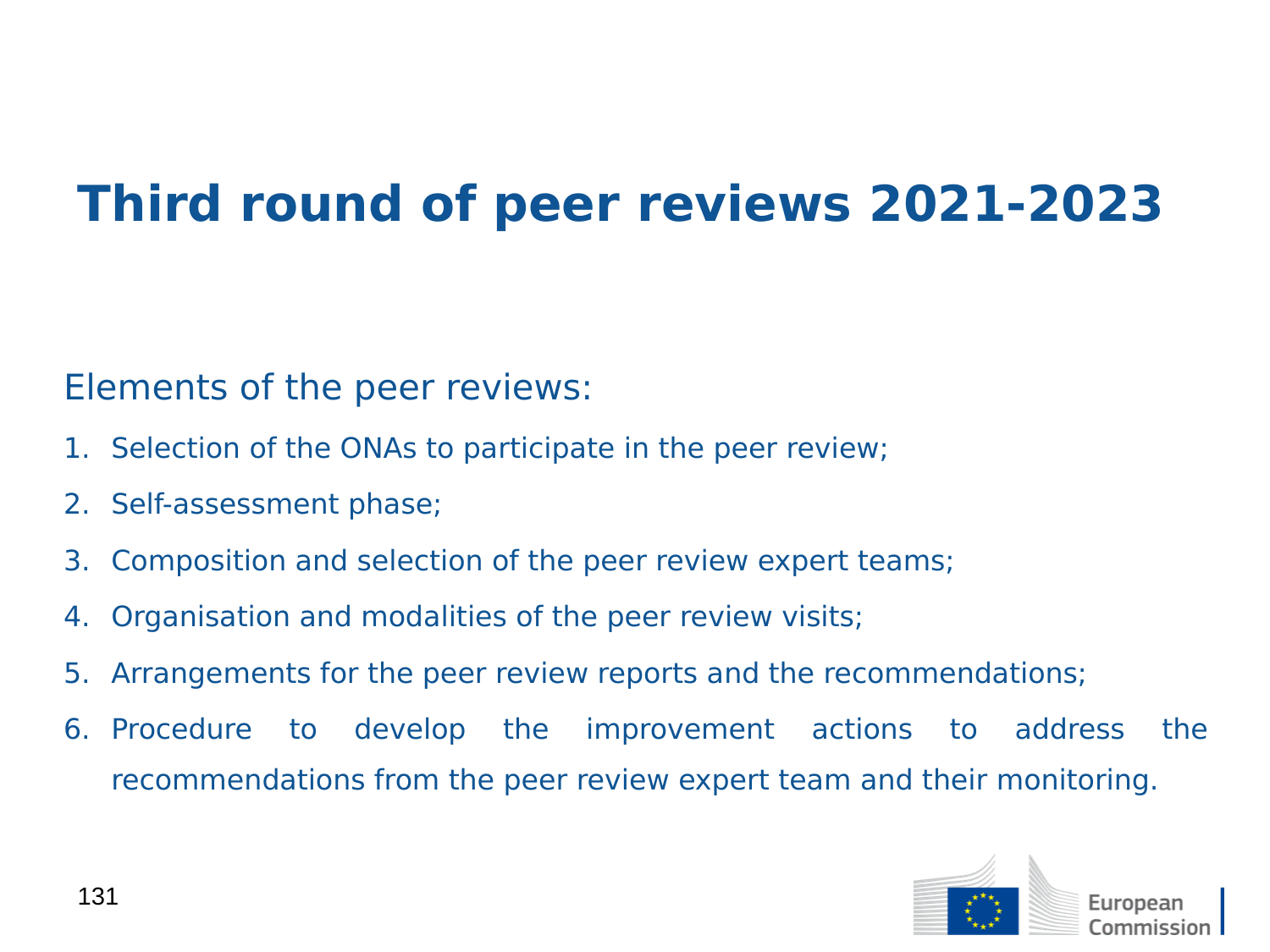

# Third round of peer reviews 2021-2023
Elements of the peer reviews:
Selection of the ONAs to participate in the peer review;
Self-assessment phase;
Composition and selection of the peer review expert teams;
Organisation and modalities of the peer review visits;
Arrangements for the peer review reports and the recommendations;
Procedure to develop the improvement actions to address the recommendations from the peer review expert team and their monitoring.

131